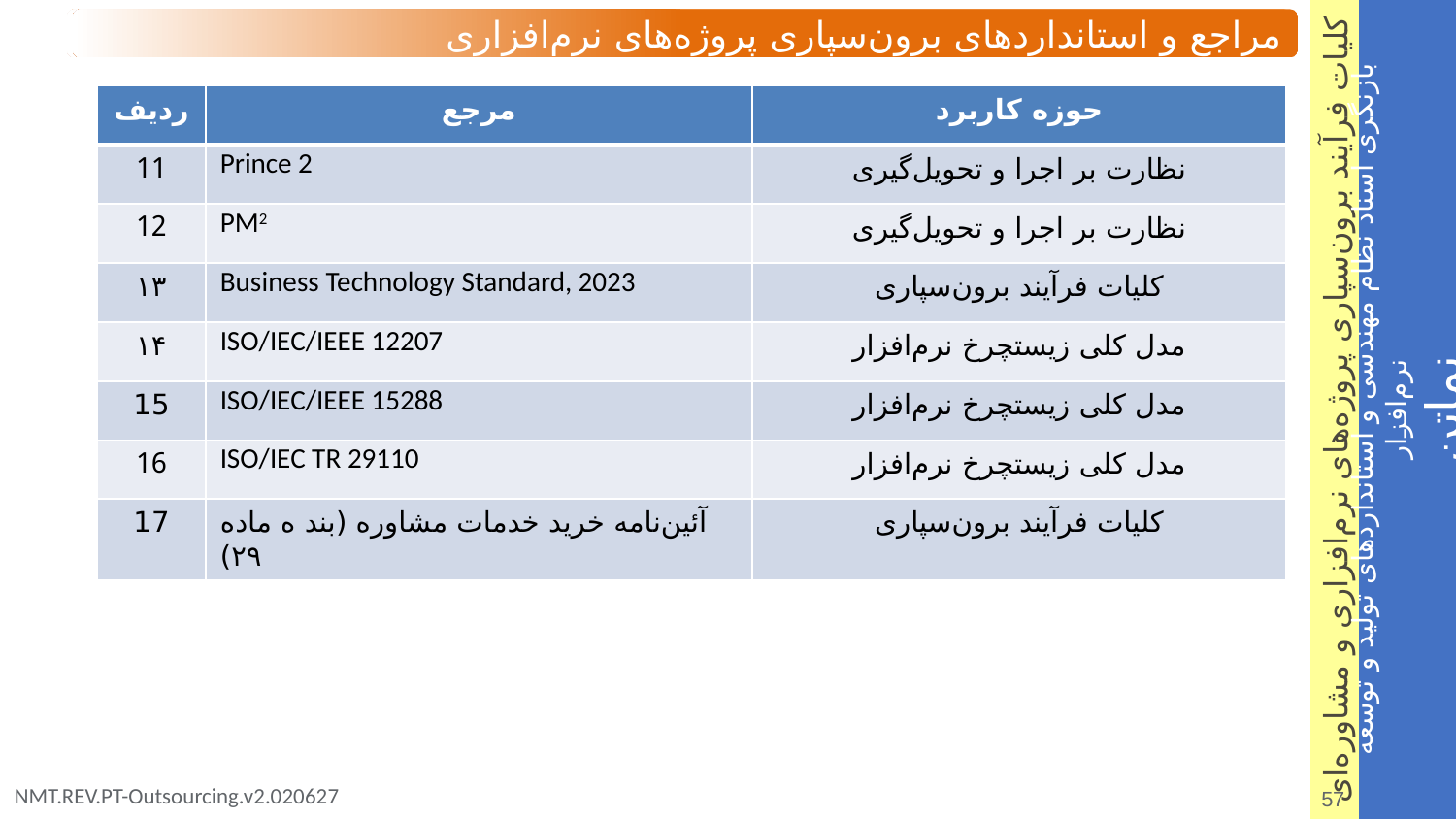

مراجع و استانداردهای برون‌سپاری پروژه‌های نرم‌افزاری
| ردیف | مرجع | حوزه کاربرد |
| --- | --- | --- |
| 11 | Prince 2 | نظارت بر اجرا و تحویل‌گیری |
| 12 | PM2 | نظارت بر اجرا و تحویل‌گیری |
| ۱۳ | Business Technology Standard, 2023 | کلیات فرآیند برون‌سپاری |
| ۱۴ | ISO/IEC/IEEE 12207 | مدل کلی زیستچرخ نرم‌افزار |
| 15 | ISO/IEC/IEEE 15288 | مدل کلی زیستچرخ نرم‌افزار |
| 16 | ISO/IEC TR 29110 | مدل کلی زیستچرخ نرم‌افزار |
| 17 | آئین‌نامه خرید خدمات مشاوره (بند ه ماده ۲۹) | کلیات فرآیند برون‌سپاری |
57